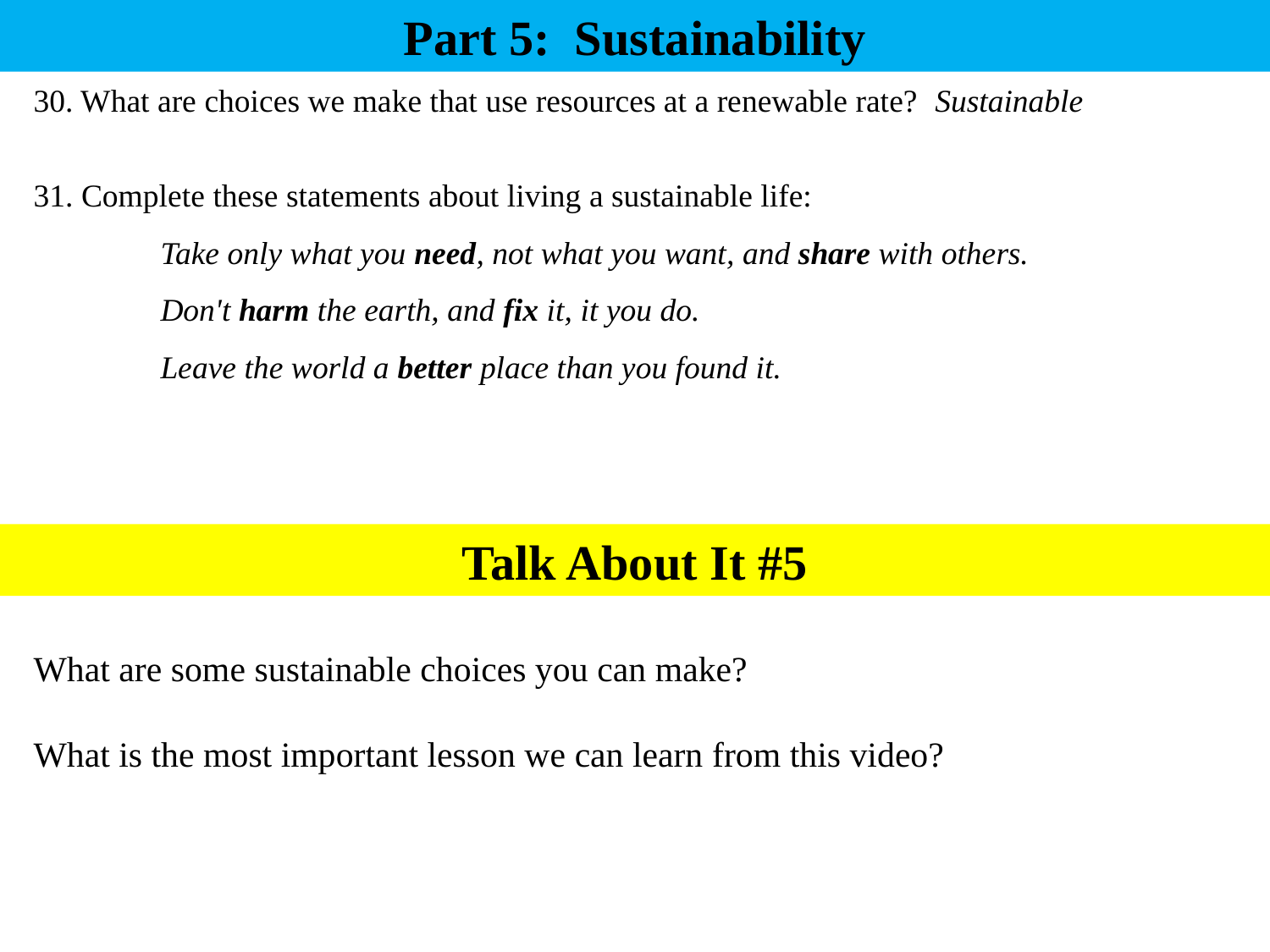

Part 5:  Sustainability
30. What are choices we make that use resources at a renewable rate?  Sustainable

31. Complete these statements about living a sustainable life:
	Take only what you need, not what you want, and share with others.
	Don't harm the earth, and fix it, it you do.
	Leave the world a better place than you found it.

Talk About It #5
What are some sustainable choices you can make?

What is the most important lesson we can learn from this video?